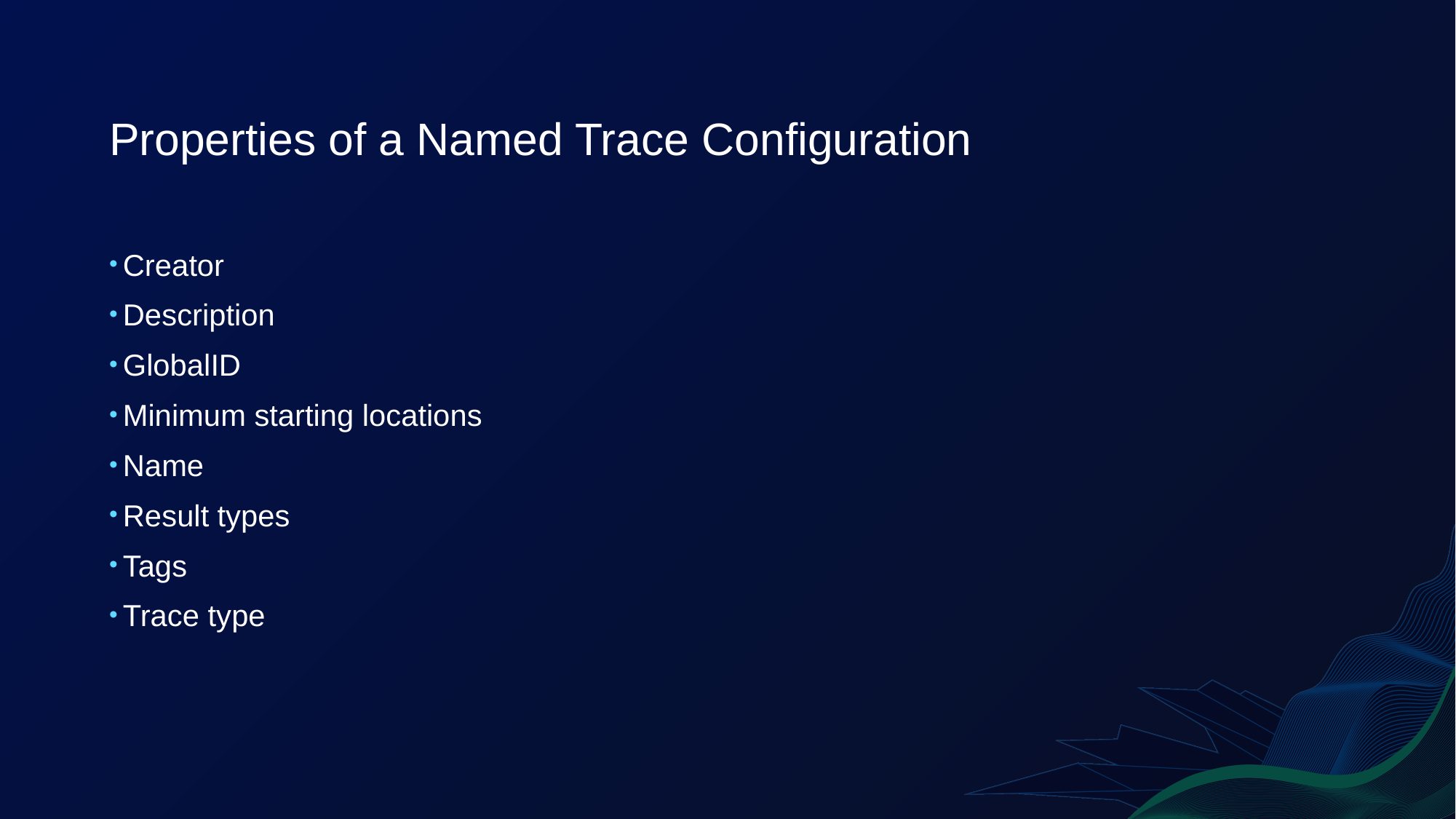

# Properties of a Named Trace Configuration
Creator
Description
GlobalID
Minimum starting locations
Name
Result types
Tags
Trace type